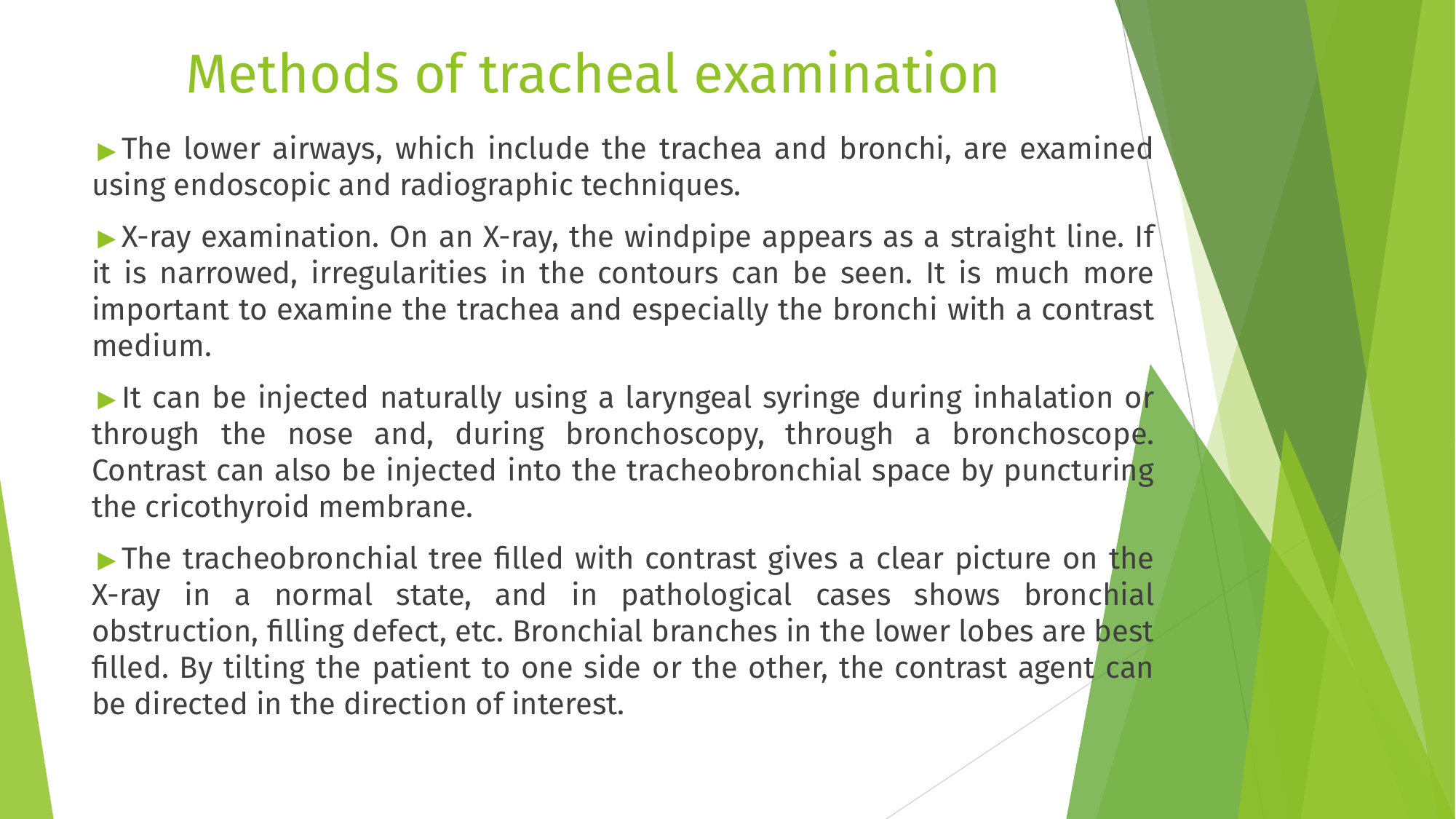

# Methods of tracheal examination
The lower airways, which include the trachea and bronchi, are examined using endoscopic and radiographic techniques.
X-ray examination. On an X-ray, the windpipe appears as a straight line. If it is narrowed, irregularities in the contours can be seen. It is much more important to examine the trachea and especially the bronchi with a contrast medium.
It can be injected naturally using a laryngeal syringe during inhalation or through the nose and, during bronchoscopy, through a bronchoscope. Contrast can also be injected into the tracheobronchial space by puncturing the cricothyroid membrane.
The tracheobronchial tree filled with contrast gives a clear picture on the X-ray in a normal state, and in pathological cases shows bronchial obstruction, filling defect, etc. Bronchial branches in the lower lobes are best filled. By tilting the patient to one side or the other, the contrast agent can be directed in the direction of interest.